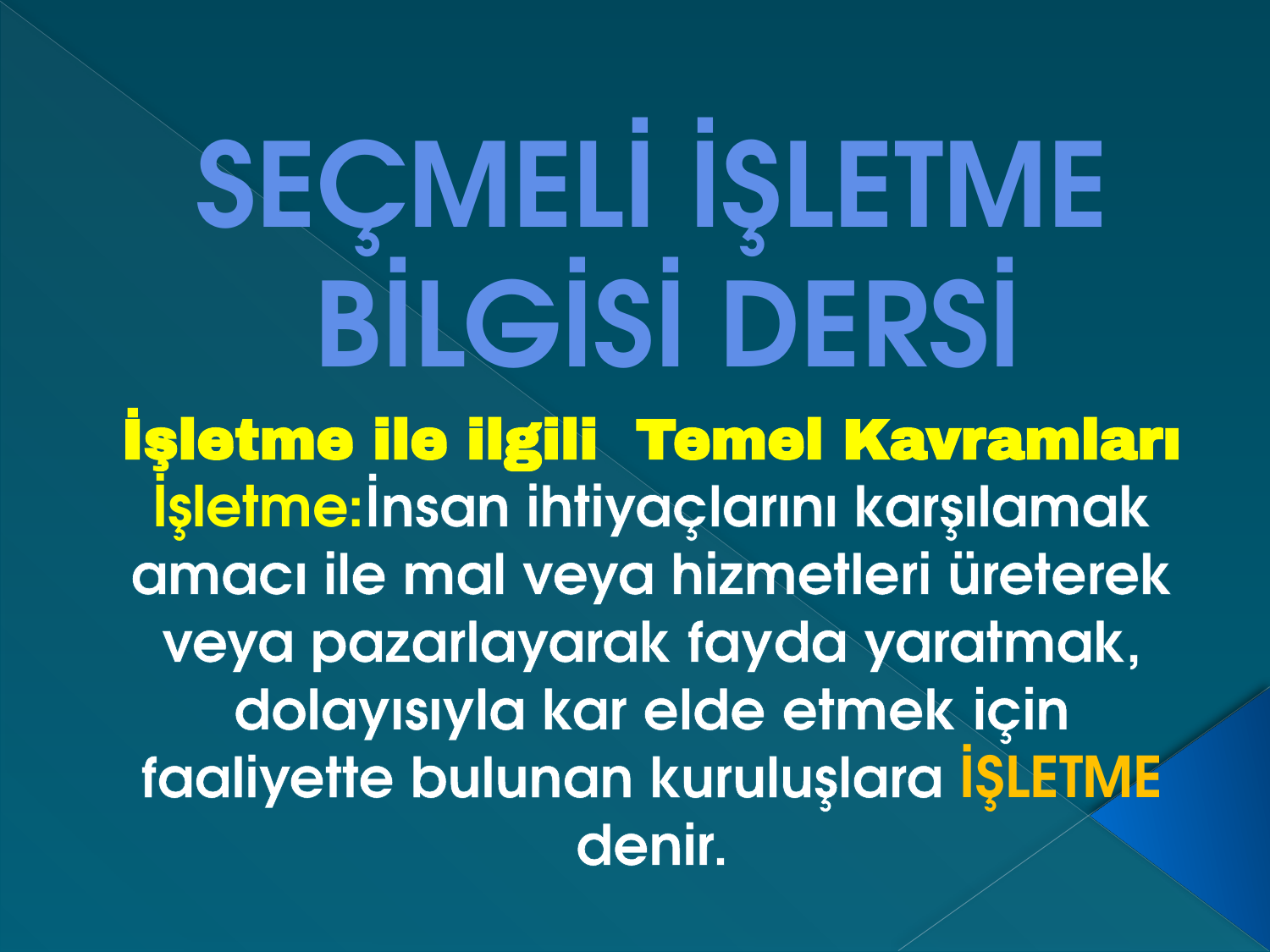

# SEÇMELİ İŞLETME BİLGİSİ DERSİ
İşletme ile ilgili  Temel Kavramları
İşletme:İnsan ihtiyaçlarını karşılamak amacı ile mal veya hizmetleri üreterek veya pazarlayarak fayda yaratmak, dolayısıyla kar elde etmek için faaliyette bulunan kuruluşlara İŞLETME denir.